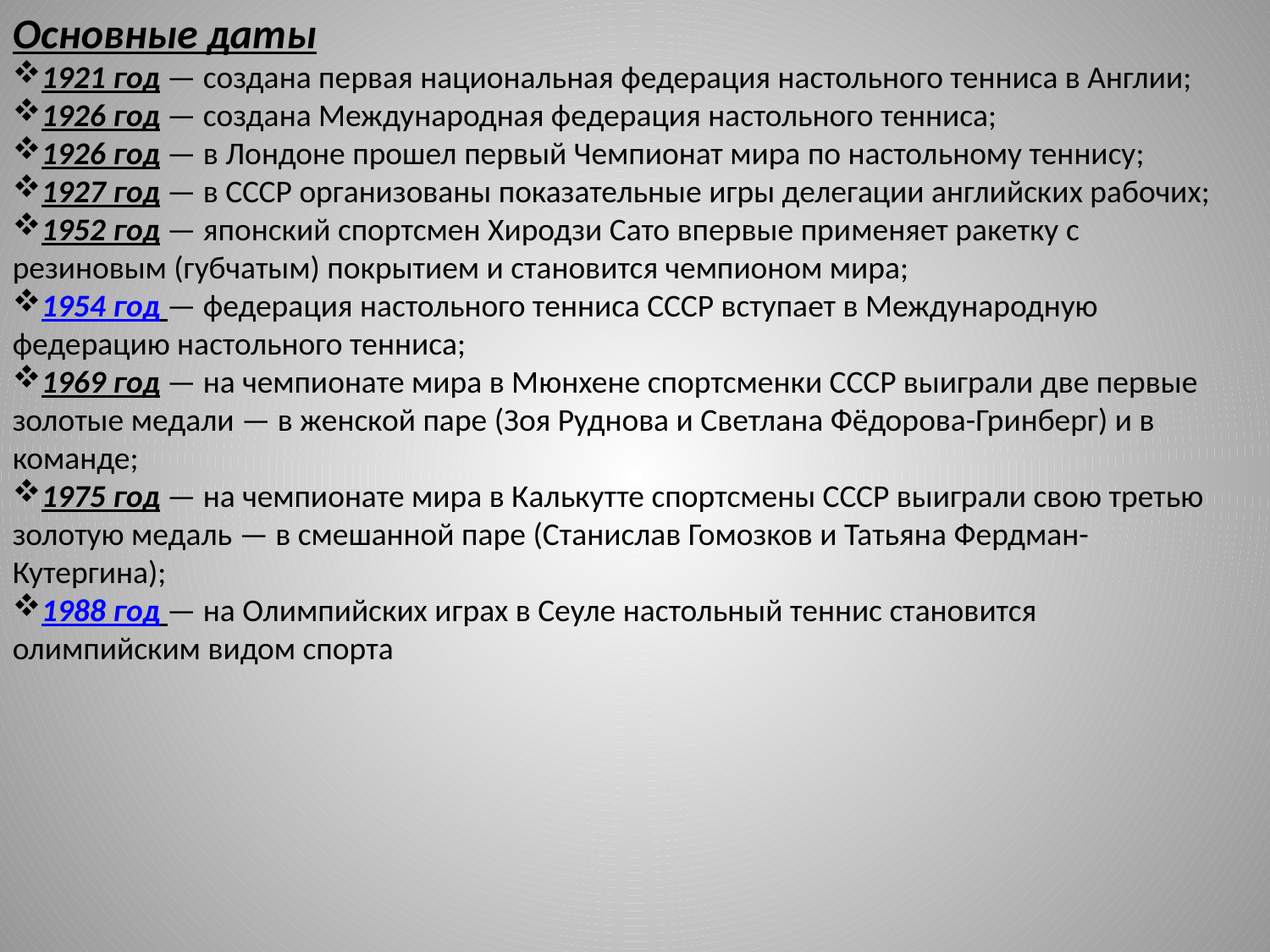

Основные даты
1921 год — создана первая национальная федерация настольного тенниса в Англии;
1926 год — создана Международная федерация настольного тенниса;
1926 год — в Лондоне прошел первый Чемпионат мира по настольному теннису;
1927 год — в СССР организованы показательные игры делегации английских рабочих;
1952 год — японский спортсмен Хиродзи Сато впервые применяет ракетку с резиновым (губчатым) покрытием и становится чемпионом мира;
1954 год — федерация настольного тенниса СССР вступает в Международную федерацию настольного тенниса;
1969 год — на чемпионате мира в Мюнхене спортсменки СССР выиграли две первые золотые медали — в женской паре (Зоя Руднова и Светлана Фёдорова-Гринберг) и в команде;
1975 год — на чемпионате мира в Калькутте спортсмены СССР выиграли свою третью золотую медаль — в смешанной паре (Станислав Гомозков и Татьяна Фердман-Кутергина);
1988 год — на Олимпийских играх в Сеуле настольный теннис становится олимпийским видом спорта